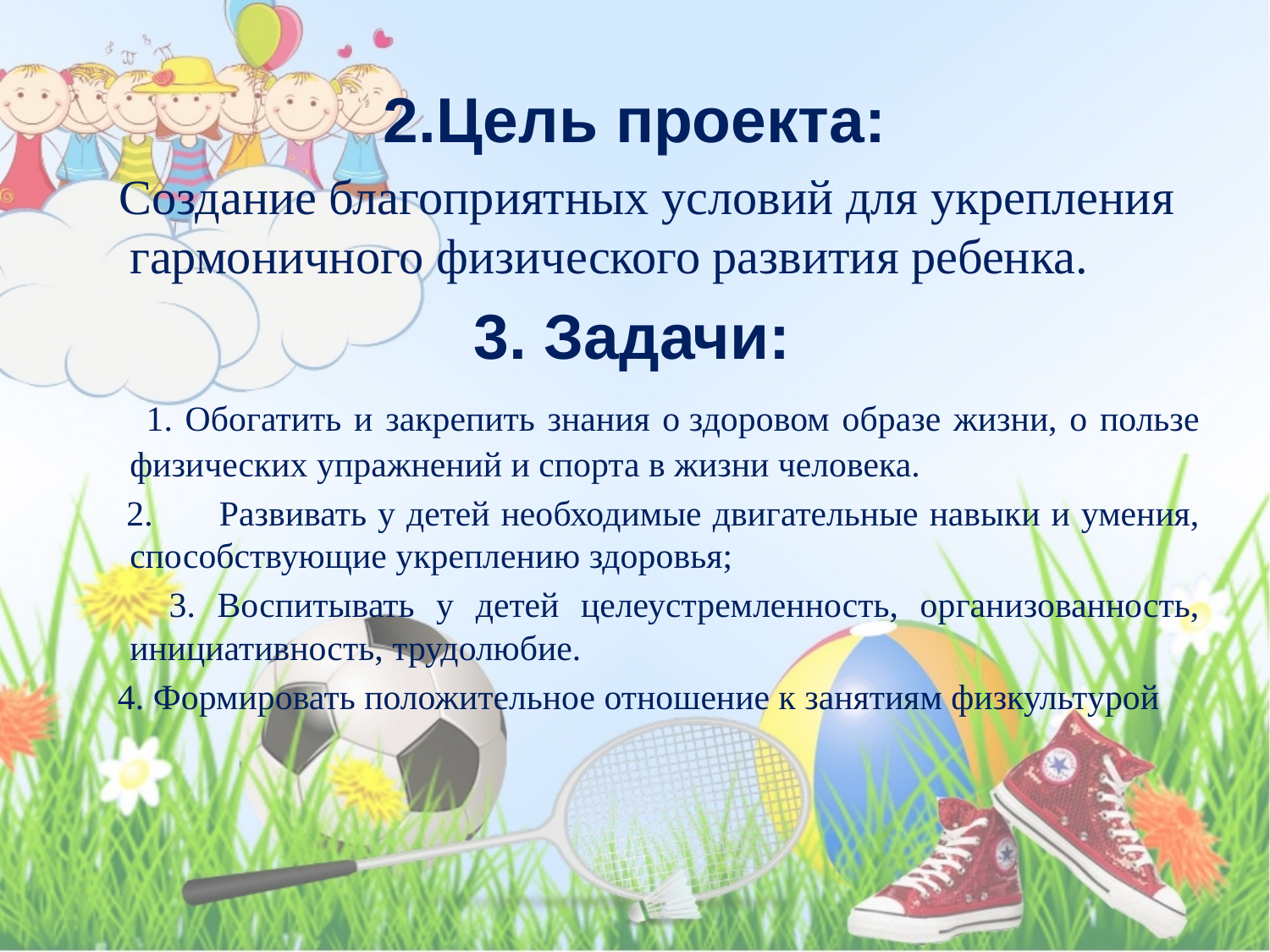

# 2.Цель проекта:
   Создание благоприятных условий для укрепления гармоничного физического развития ребенка.
3. Задачи:
    1. Обогатить и закрепить знания о здоровом образе жизни, о пользе физических упражнений и спорта в жизни человека.
    2.      Развивать у детей необходимые двигательные навыки и умения, способствующие укреплению здоровья;
    3. Воспитывать у детей целеустремленность, организованность, инициативность, трудолюбие.
    4. Формировать положительное отношение к занятиям физкультурой